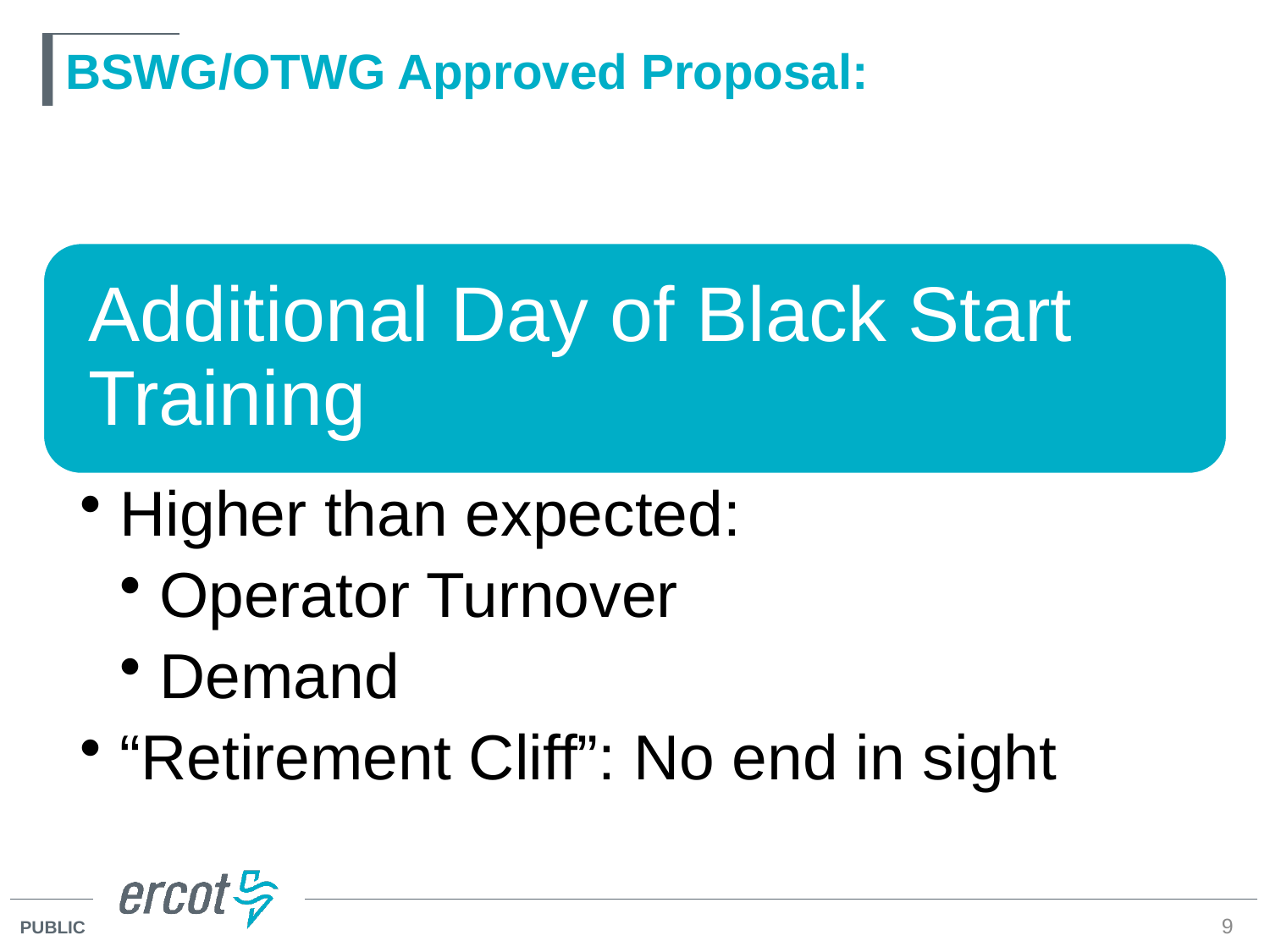

# BSWG/OTWG Approved Proposal:
Additional Day of Black Start Training
Higher than expected:
Operator Turnover
Demand
“Retirement Cliff”: No end in sight
9